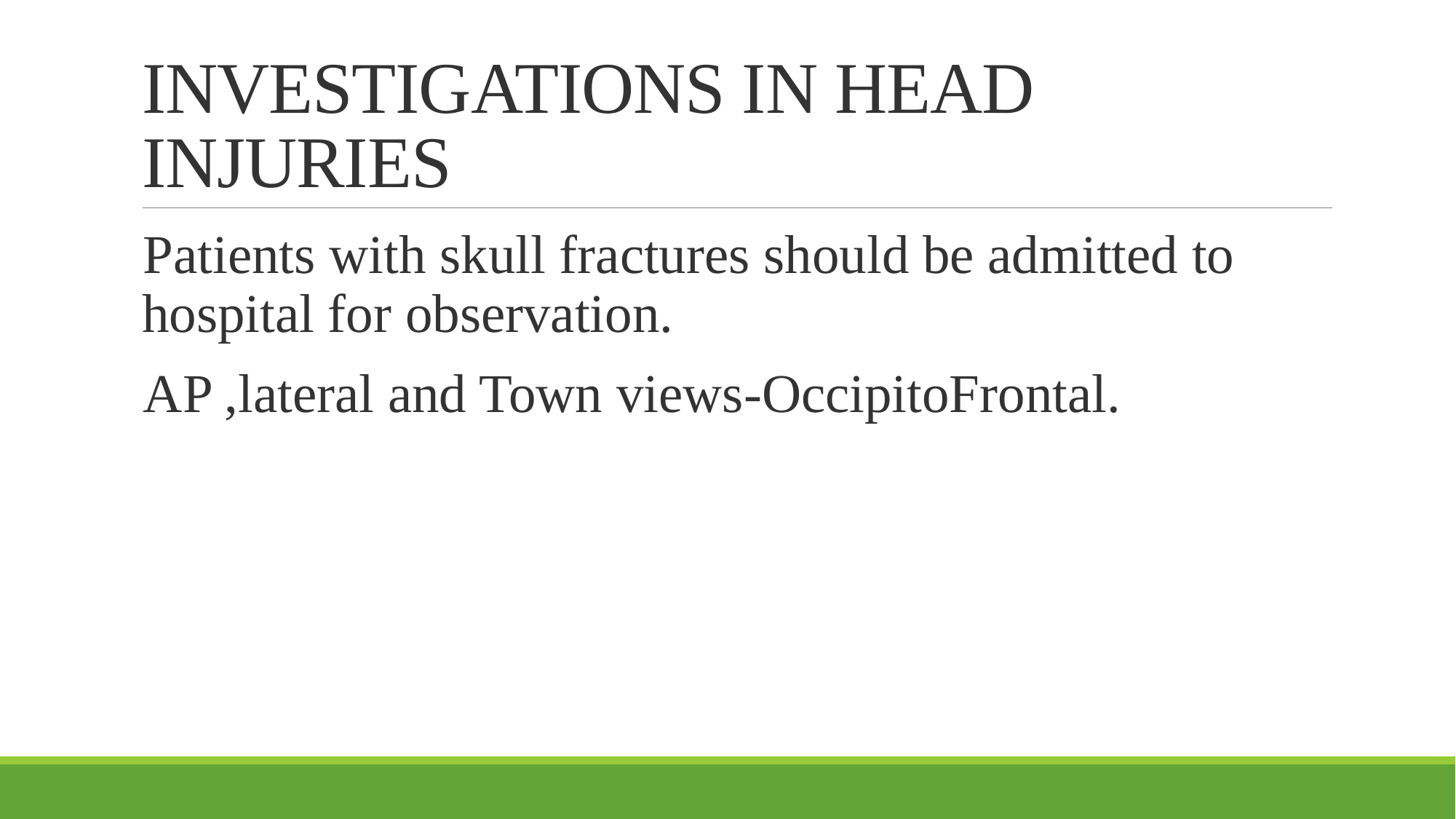

# INVESTIGATIONS IN HEAD INJURIES
Patients with skull fractures should be admitted to hospital for observation.
AP ,lateral and Town views-OccipitoFrontal.